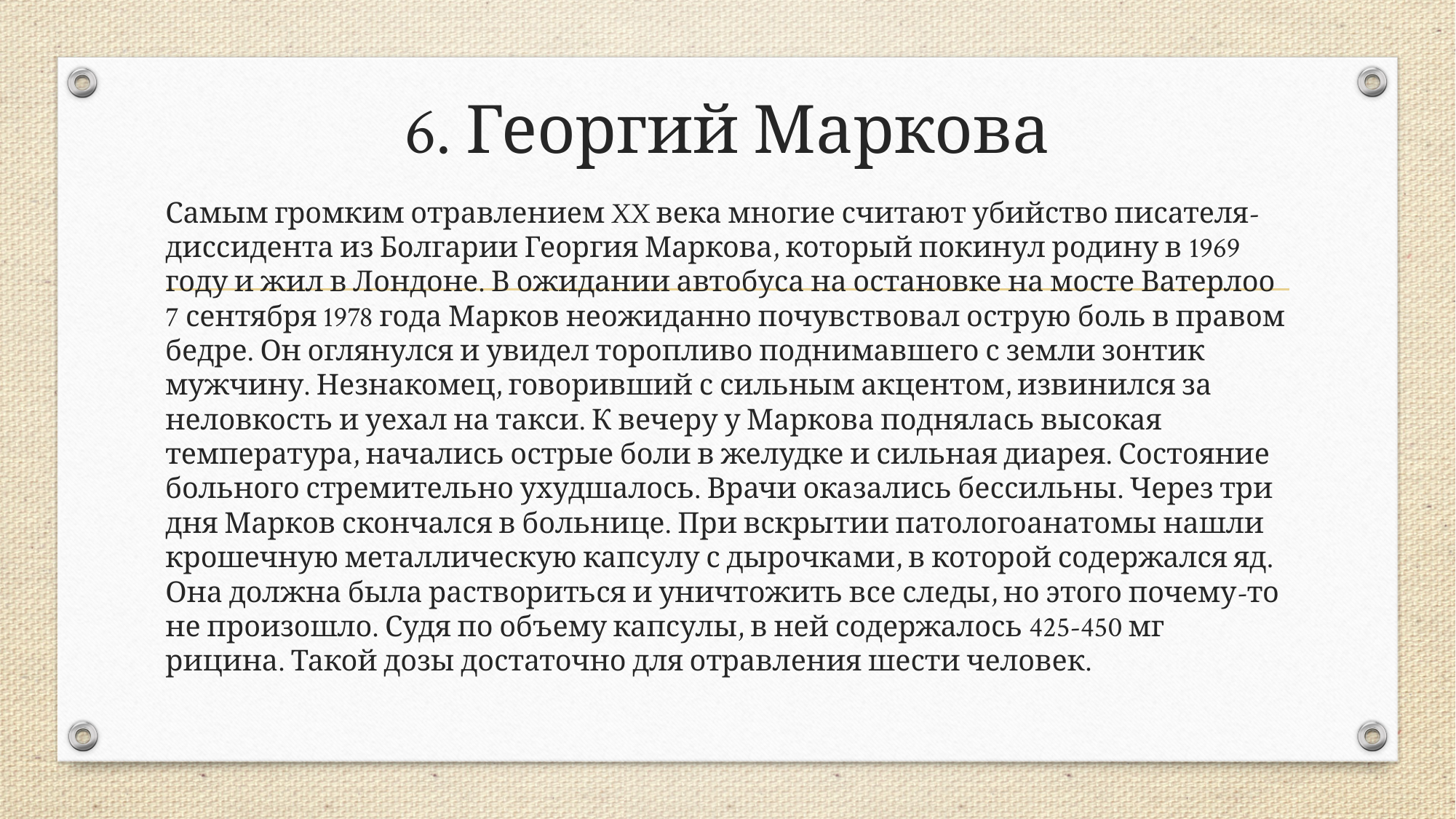

# 6. Георгий Маркова
Самым громким отравлением XX века многие считают убийство писателя-диссидента из Болгарии Георгия Маркова, который покинул родину в 1969 году и жил в Лондоне. В ожидании автобуса на остановке на мосте Ватерлоо 7 сентября 1978 года Марков неожиданно почувствовал острую боль в правом бедре. Он оглянулся и увидел торопливо поднимавшего с земли зонтик мужчину. Незнакомец, говоривший с сильным акцентом, извинился за неловкость и уехал на такси. К вечеру у Маркова поднялась высокая температура, начались острые боли в желудке и сильная диарея. Состояние больного стремительно ухудшалось. Врачи оказались бессильны. Через три дня Марков скончался в больнице. При вскрытии патологоанатомы нашли крошечную металлическую капсулу с дырочками, в которой содержался яд. Она должна была раствориться и уничтожить все следы, но этого почему-то не произошло. Судя по объему капсулы, в ней содержалось 425-450 мг рицина. Такой дозы достаточно для отравления шести человек.